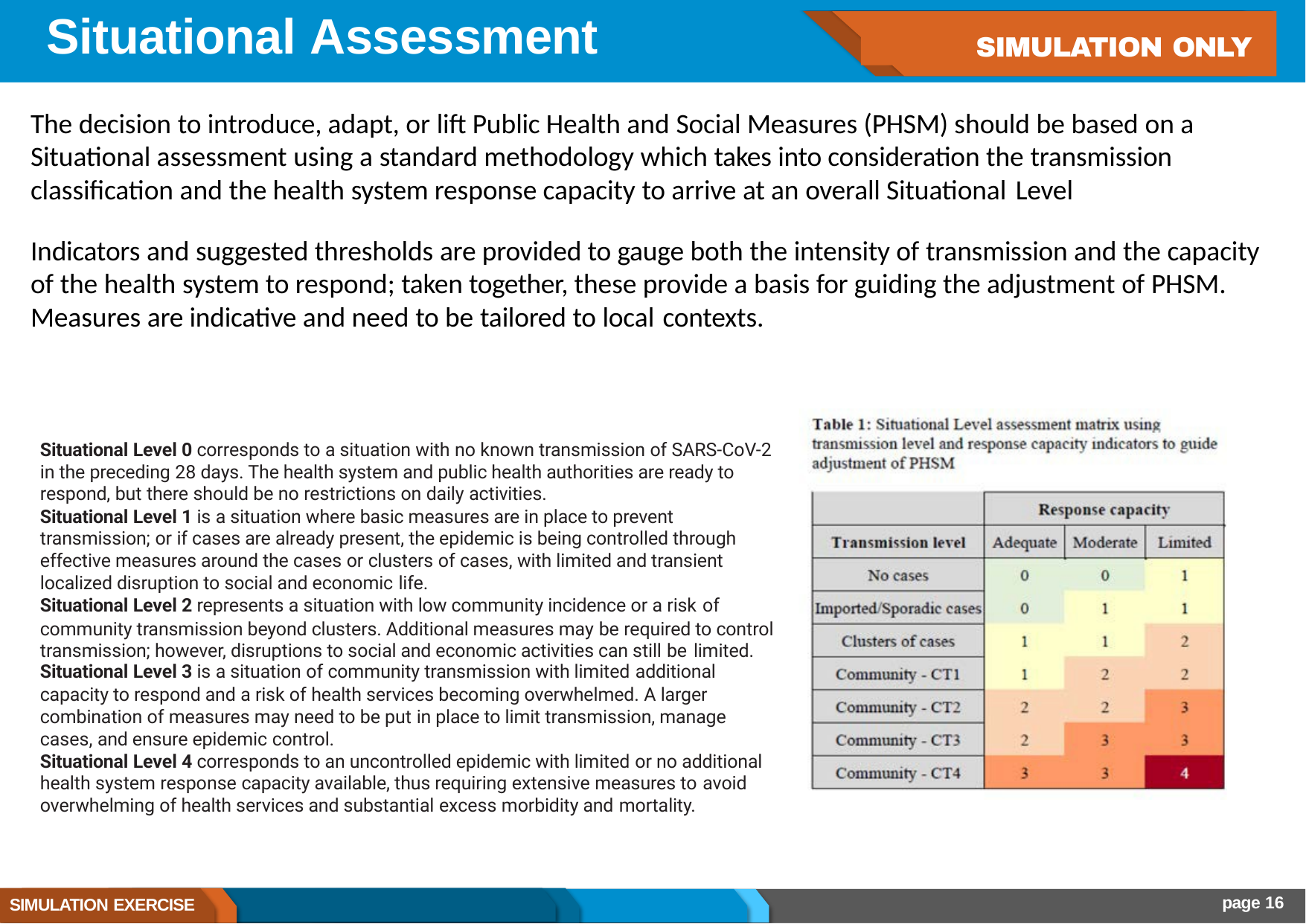

# Situational Assessment

SIMULATION ONLY
The decision to introduce, adapt, or lift Public Health and Social Measures (PHSM) should be based on a  Situational assessment using a standard methodology which takes into consideration the transmission  classification and the health system response capacity to arrive at an overall Situational Level

Indicators and suggested thresholds are provided to gauge both the intensity of transmission and the capacity  of the health system to respond; taken together, these provide a basis for guiding the adjustment of PHSM.  Measures are indicative and need to be tailored to local contexts.

Situational Level 0 corresponds to a situation with no known transmission of SARS-CoV-2  in the preceding 28 days. The health system and public health authorities are ready to  respond, but there should be no restrictions on daily activities.
Situational Level 1 is a situation where basic measures are in place to prevent  transmission; or if cases are already present, the epidemic is being controlled through  effective measures around the cases or clusters of cases, with limited and transient  localized disruption to social and economic life.
Situational Level 2 represents a situation with low community incidence or a risk of
community transmission beyond clusters. Additional measures may be required to control  transmission; however, disruptions to social and economic activities can still be limited.
Situational Level 3 is a situation of community transmission with limited additional
capacity to respond and a risk of health services becoming overwhelmed. A larger  combination of measures may need to be put in place to limit transmission, manage  cases, and ensure epidemic control.
Situational Level 4 corresponds to an uncontrolled epidemic with limited or no additional  health system response capacity available, thus requiring extensive measures to avoid
overwhelming of health services and substantial excess morbidity and mortality.
page 16
SIMULATION EXERCISE